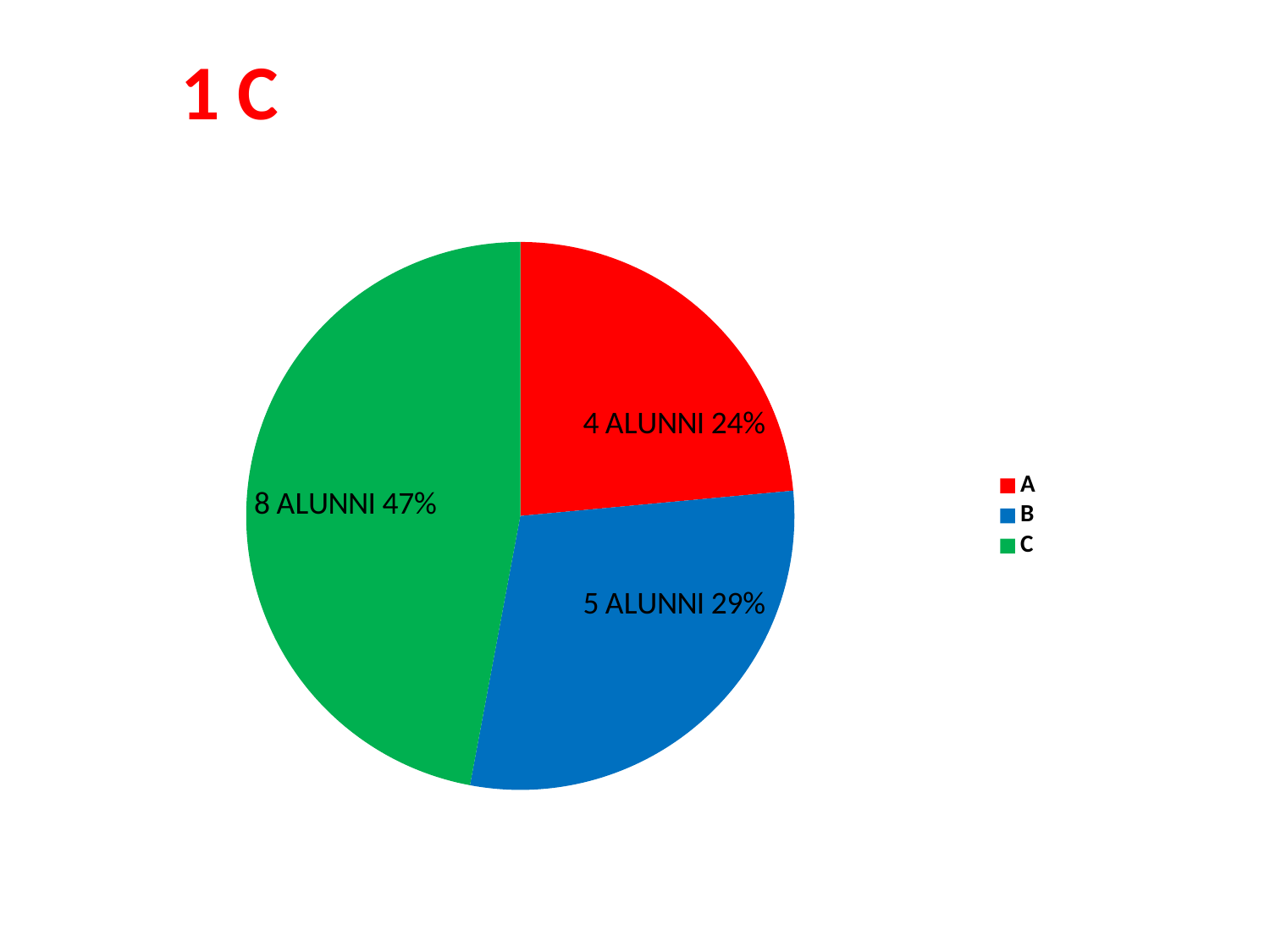

1 C

### Chart

| Category |  |
|---|---|
| A | 4.0 |
| B | 5.0 |
| C | 8.0 |